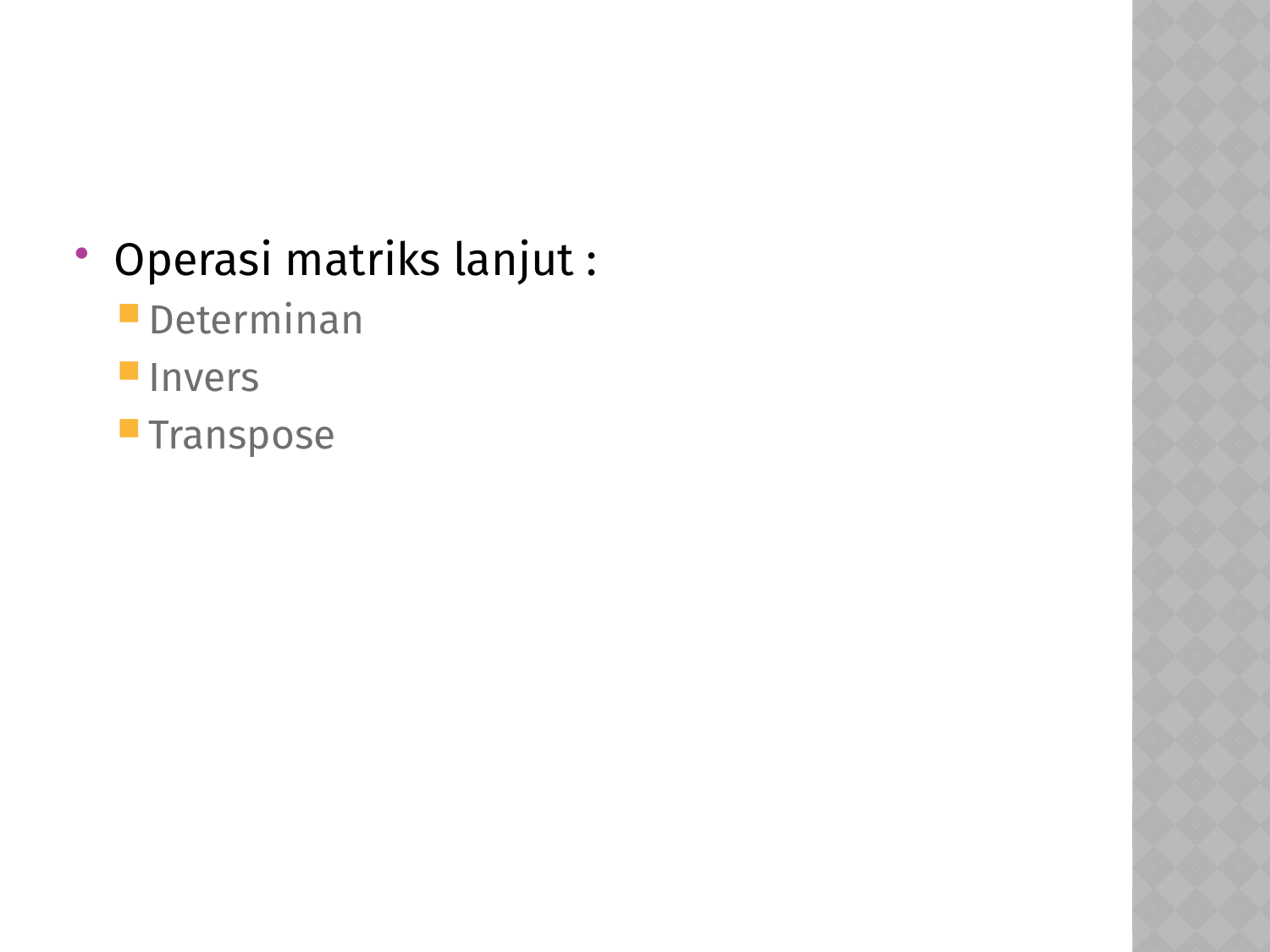

#
Operasi matriks lanjut :
Determinan
Invers
Transpose